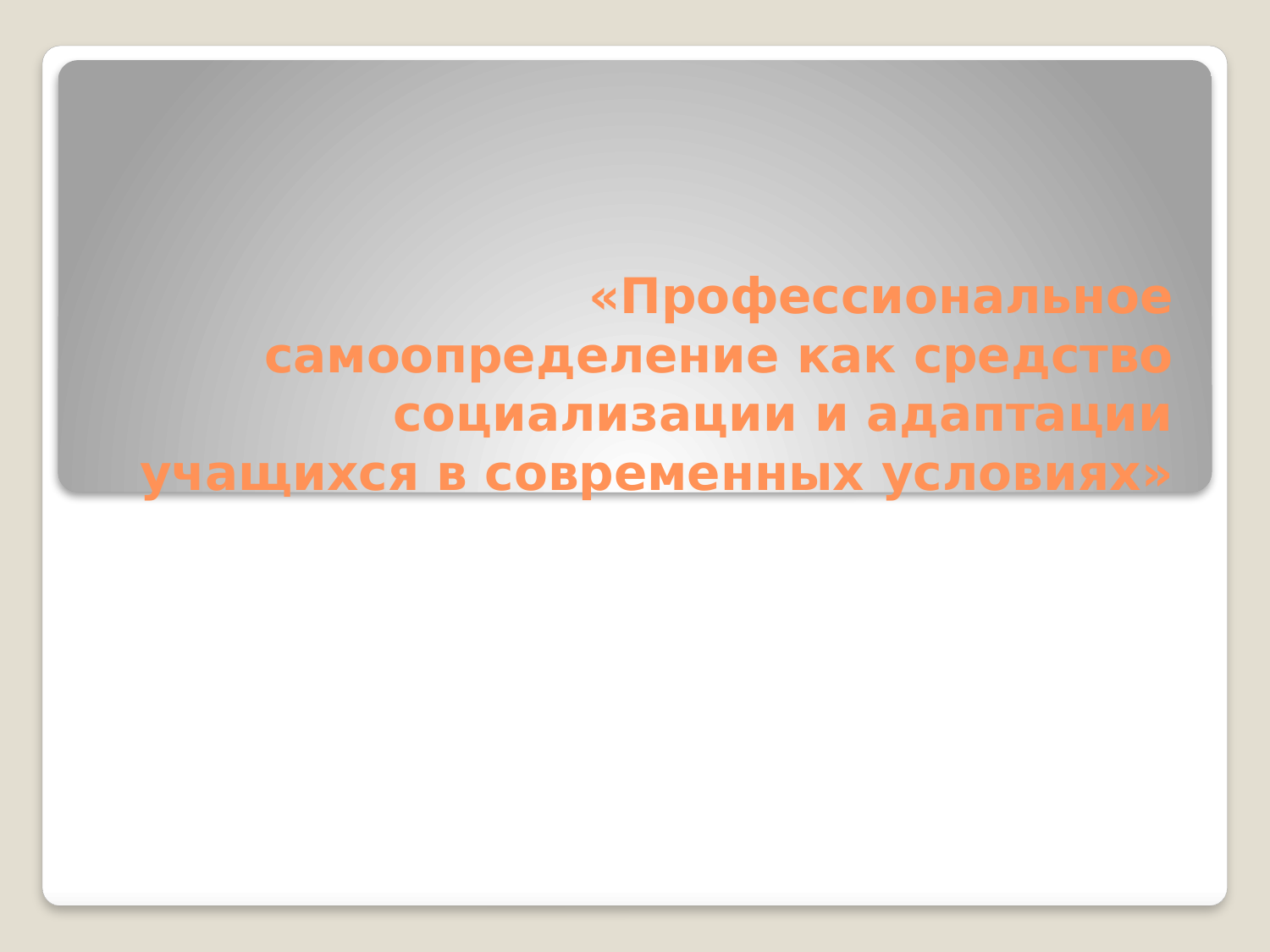

# «Профессиональное самоопределение как средство социализации и адаптации учащихся в современных условиях»